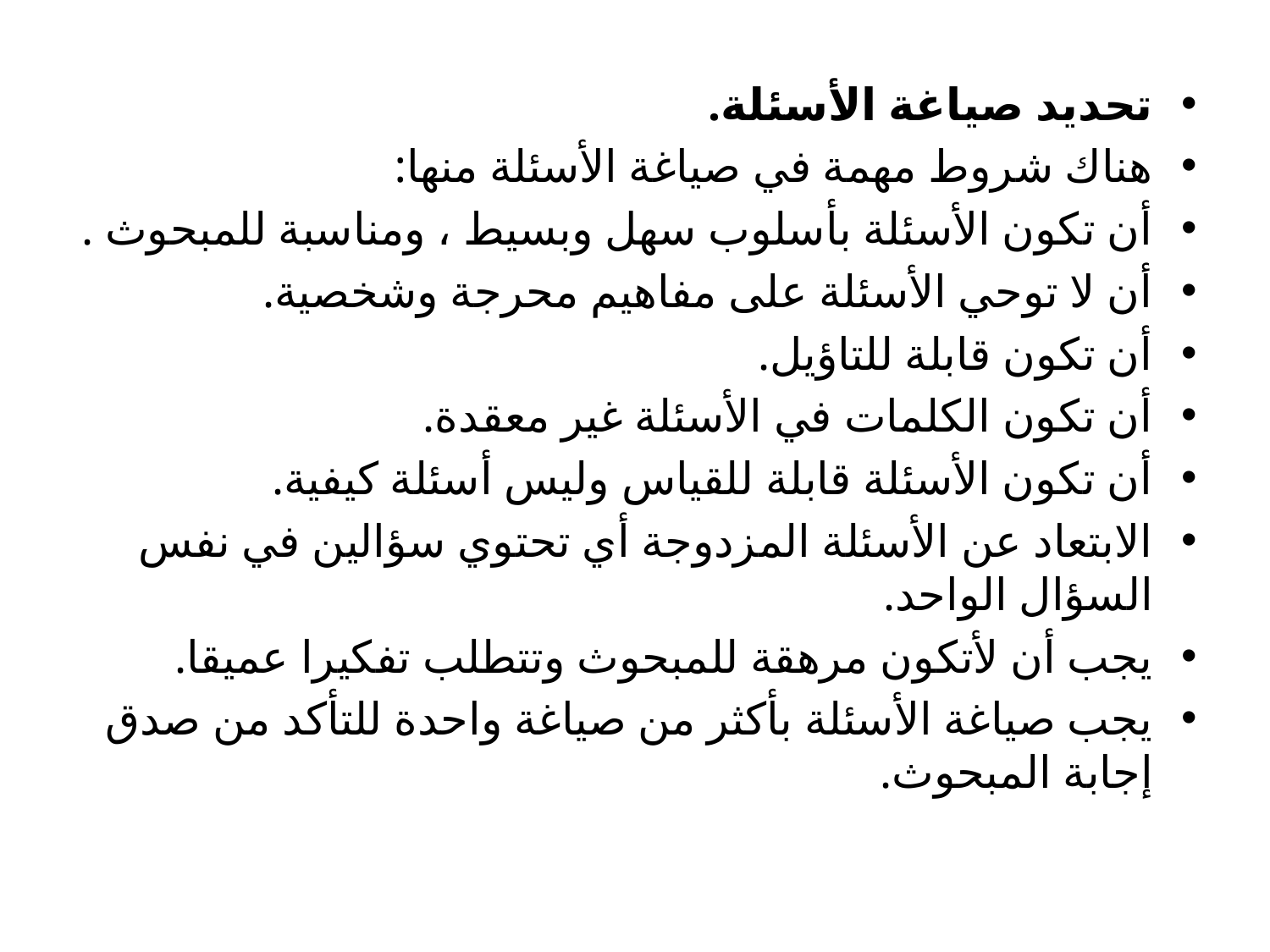

تحديد صياغة الأسئلة.
هناك شروط مهمة في صياغة الأسئلة منها:
أن تكون الأسئلة بأسلوب سهل وبسيط ، ومناسبة للمبحوث .
أن لا توحي الأسئلة على مفاهيم محرجة وشخصية.
أن تكون قابلة للتاؤيل.
أن تكون الكلمات في الأسئلة غير معقدة.
أن تكون الأسئلة قابلة للقياس وليس أسئلة كيفية.
الابتعاد عن الأسئلة المزدوجة أي تحتوي سؤالين في نفس السؤال الواحد.
يجب أن لأتكون مرهقة للمبحوث وتتطلب تفكيرا عميقا.
يجب صياغة الأسئلة بأكثر من صياغة واحدة للتأكد من صدق إجابة المبحوث.